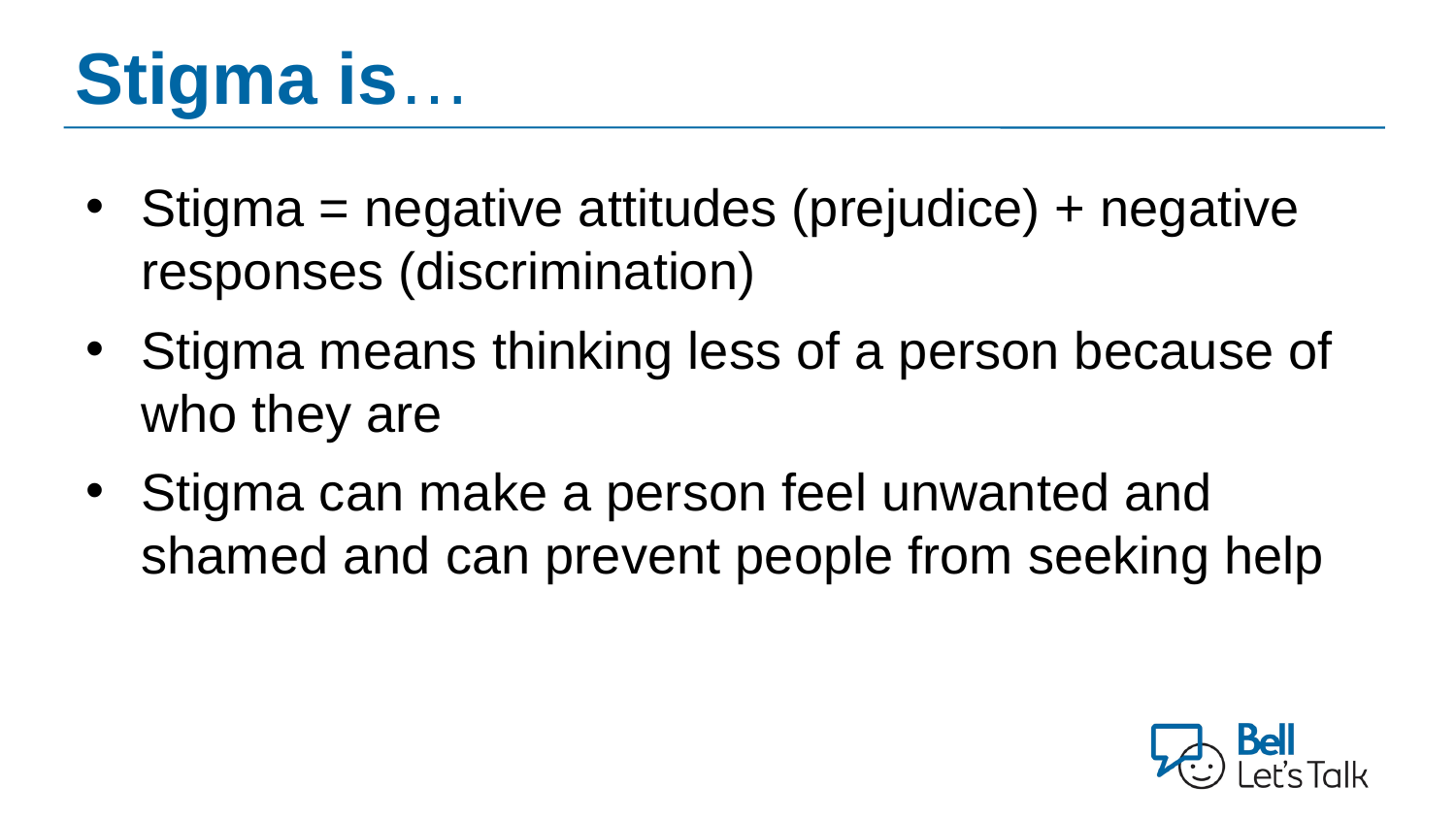

# Stigma is…
Stigma = negative attitudes (prejudice) + negative responses (discrimination)
Stigma means thinking less of a person because of who they are
Stigma can make a person feel unwanted and shamed and can prevent people from seeking help